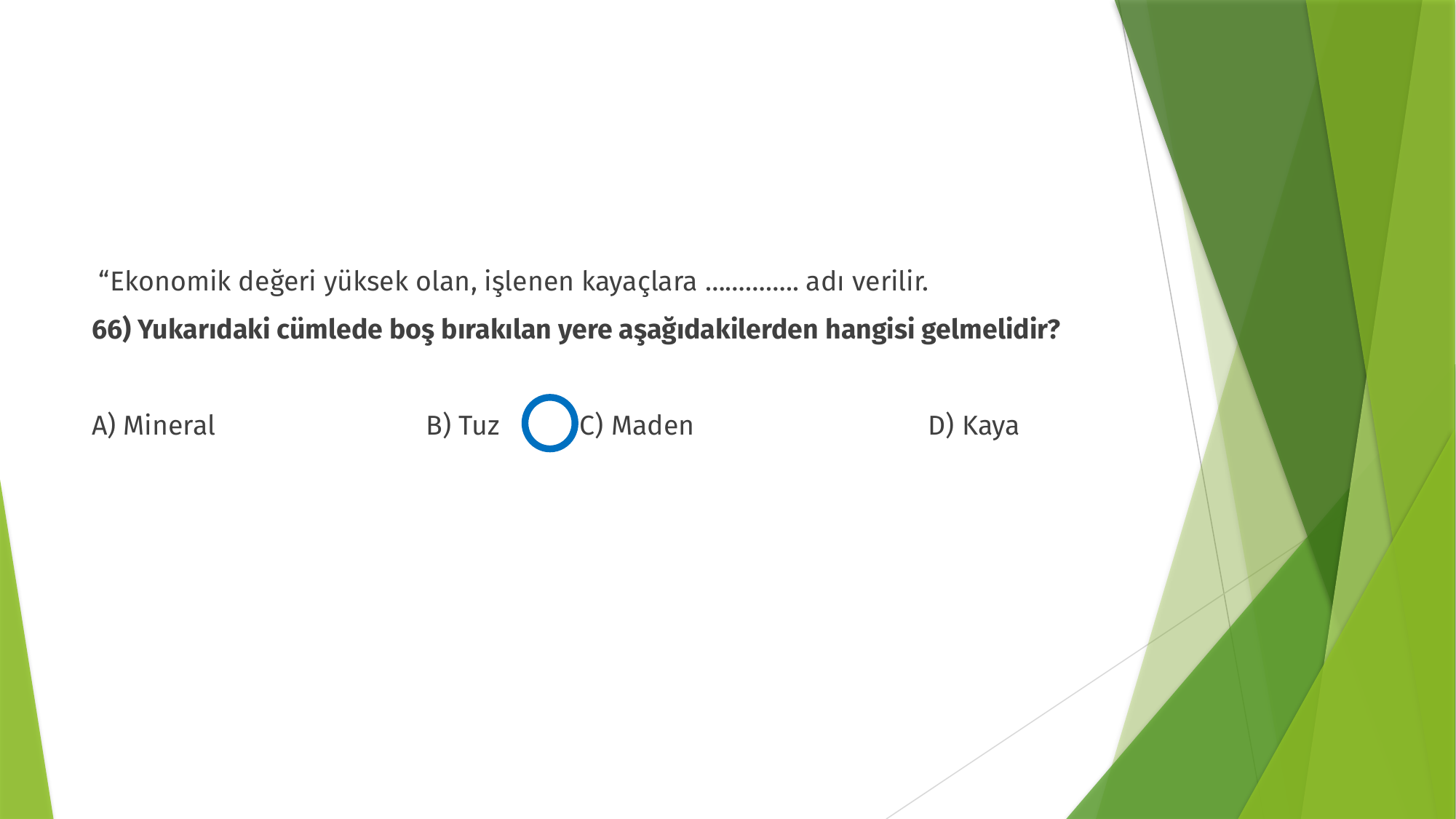

#
 “Ekonomik değeri yüksek olan, işlenen kayaçlara ………….. adı verilir.
66) Yukarıdaki cümlede boş bırakılan yere aşağıdakilerden hangisi gelmelidir?

A) Mineral                	 B) Tuz           C) Maden           	          D) Kaya